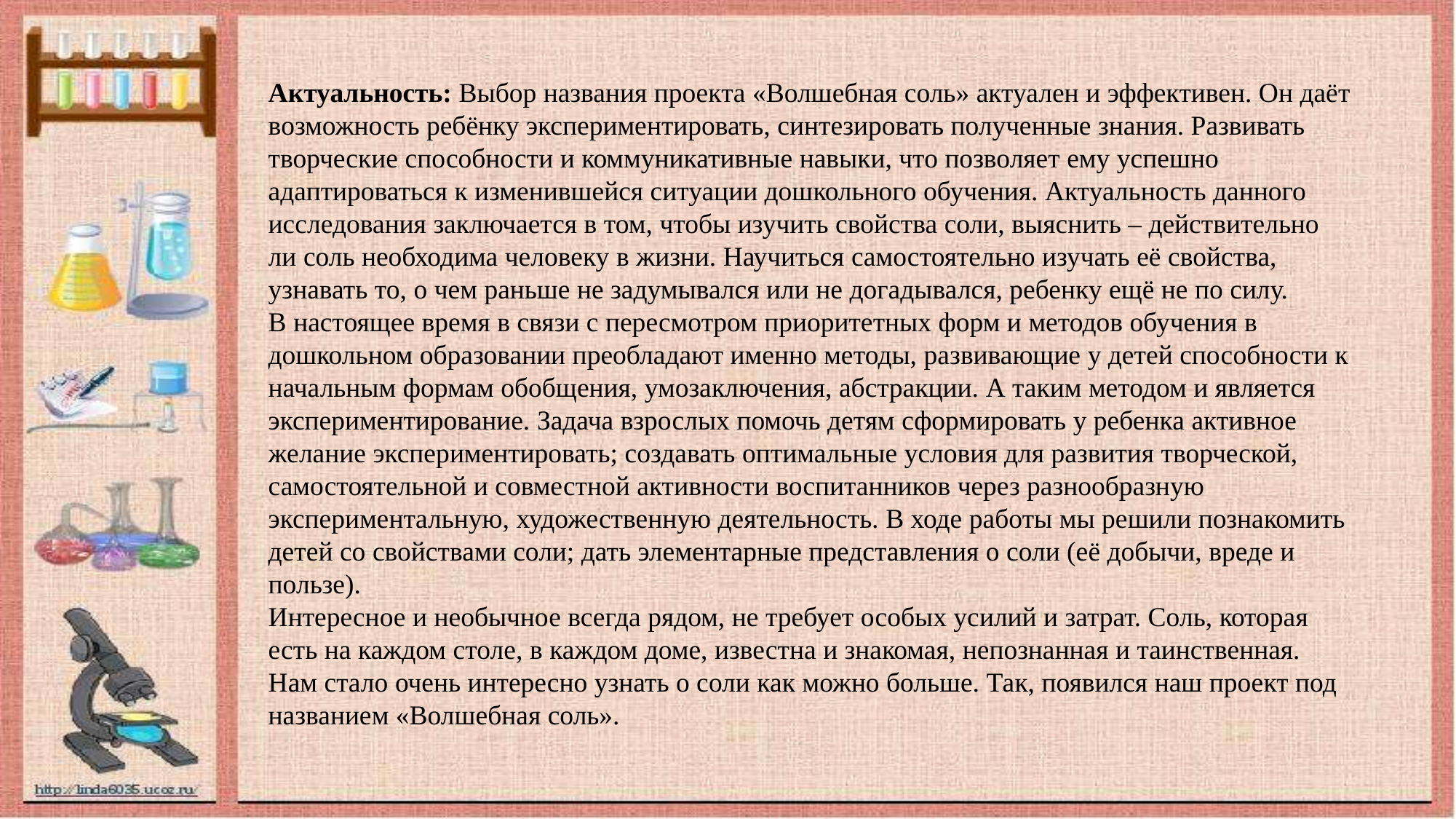

# Актуальность: Выбор названия проекта «Волшебная соль» актуален и эффективен. Он даёт возможность ребёнку экспериментировать, синтезировать полученные знания. Развивать творческие способности и коммуникативные навыки, что позволяет ему успешно адаптироваться к изменившейся ситуации дошкольного обучения. Актуальность данного исследования заключается в том, чтобы изучить свойства соли, выяснить – действительно ли соль необходима человеку в жизни. Научиться самостоятельно изучать её свойства, узнавать то, о чем раньше не задумывался или не догадывался, ребенку ещё не по силу. В настоящее время в связи с пересмотром приоритетных форм и методов обучения в дошкольном образовании преобладают именно методы, развивающие у детей способности к начальным формам обобщения, умозаключения, абстракции. А таким методом и является экспериментирование. Задача взрослых помочь детям сформировать у ребенка активное желание экспериментировать; создавать оптимальные условия для развития творческой, самостоятельной и совместной активности воспитанников через разнообразную экспериментальную, художественную деятельность. В ходе работы мы решили познакомить детей со свойствами соли; дать элементарные представления о соли (её добычи, вреде и пользе). Интересное и необычное всегда рядом, не требует особых усилий и затрат. Соль, которая есть на каждом столе, в каждом доме, известна и знакомая, непознанная и таинственная. Нам стало очень интересно узнать о соли как можно больше. Так, появился наш проект под названием «Волшебная соль».